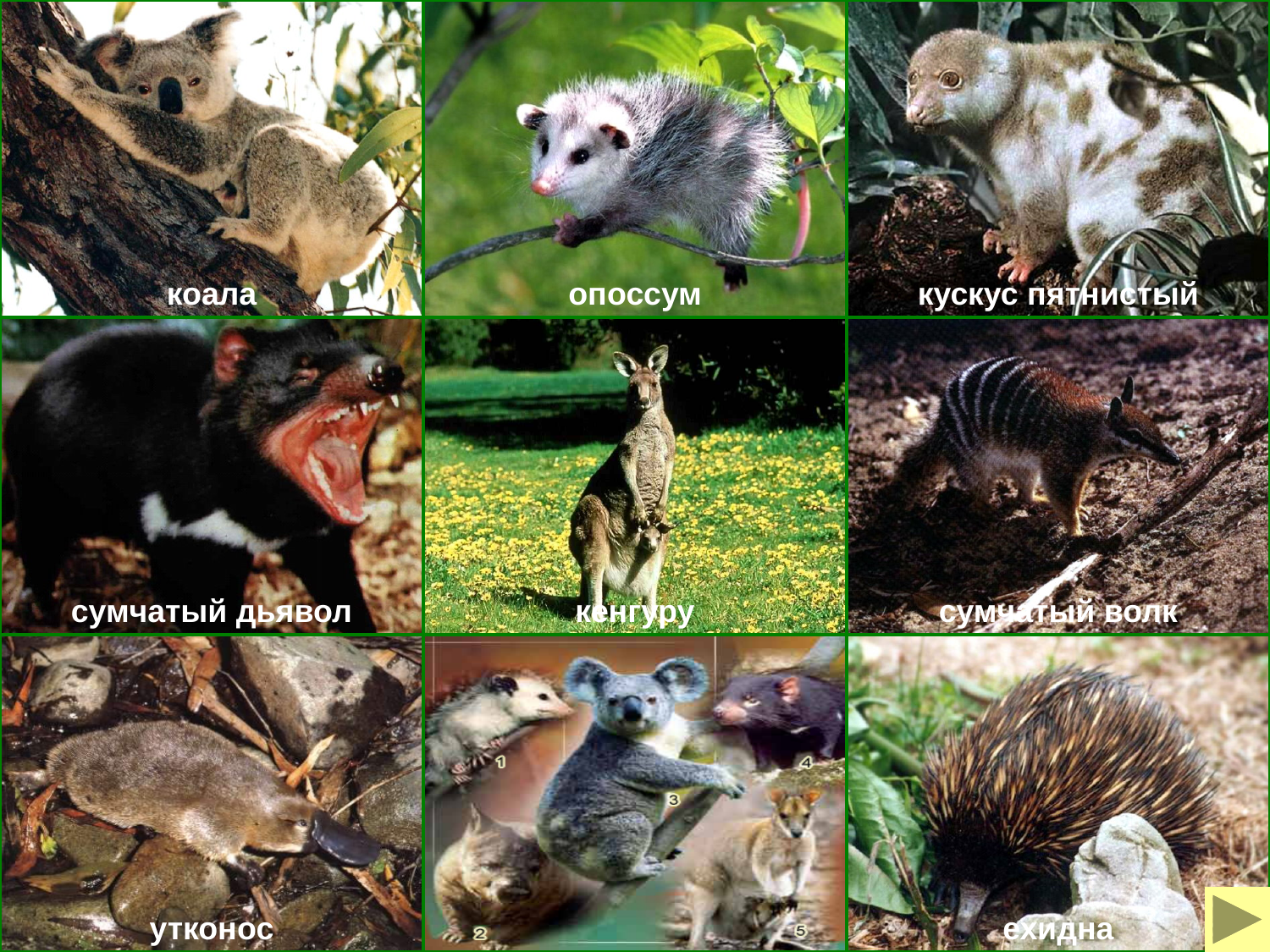

коала
опоссум
кускус пятнистый
сумчатый дьявол
кенгуру
сумчатый волк
утконос

ехидна